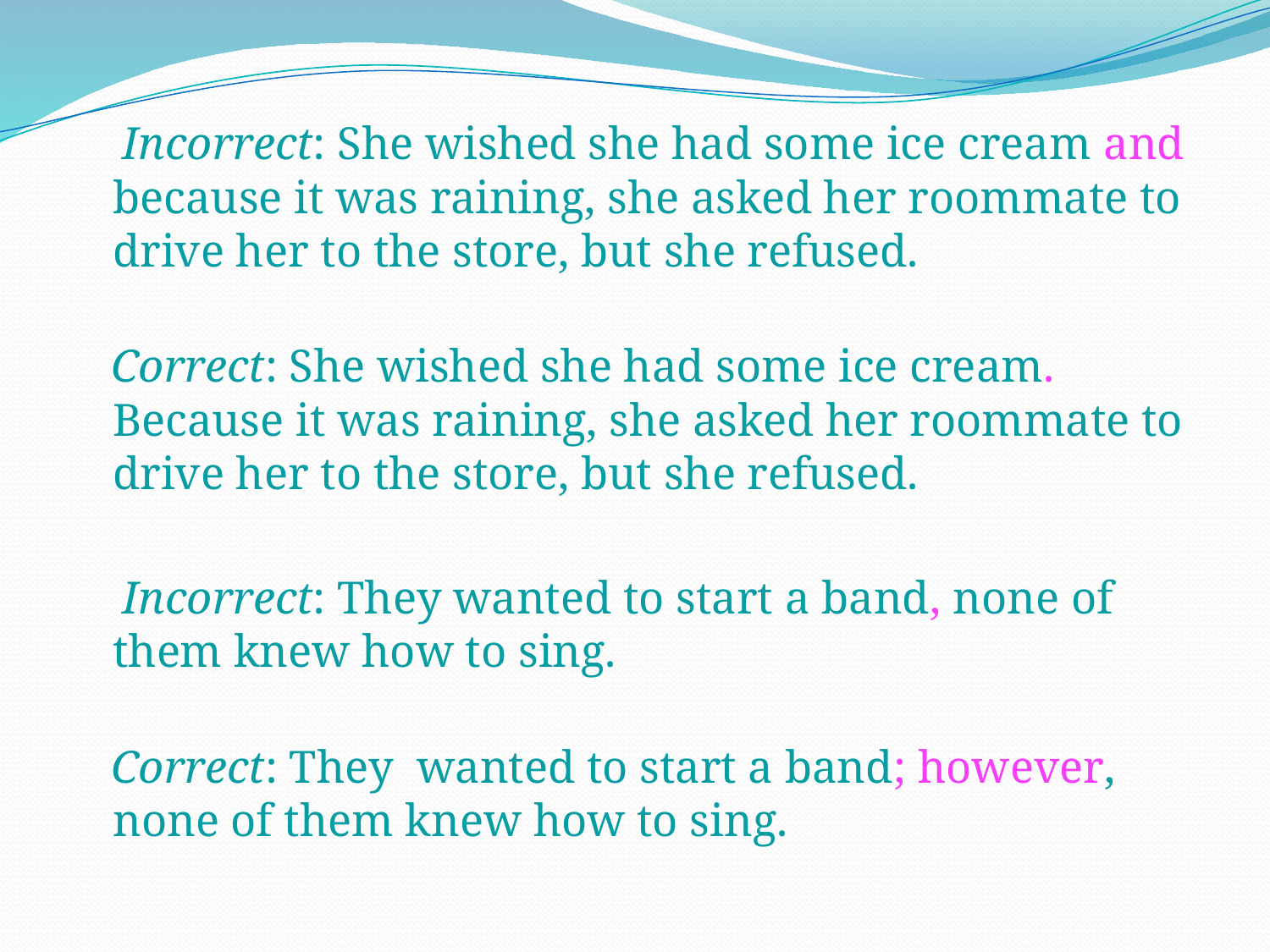

#
    Incorrect: She wished she had some ice cream and because it was raining, she asked her roommate to drive her to the store, but she refused.
   Correct: She wished she had some ice cream. Because it was raining, she asked her roommate to drive her to the store, but she refused.

    Incorrect: They wanted to start a band, none of them knew how to sing.
   Correct: They  wanted to start a band; however, none of them knew how to sing.